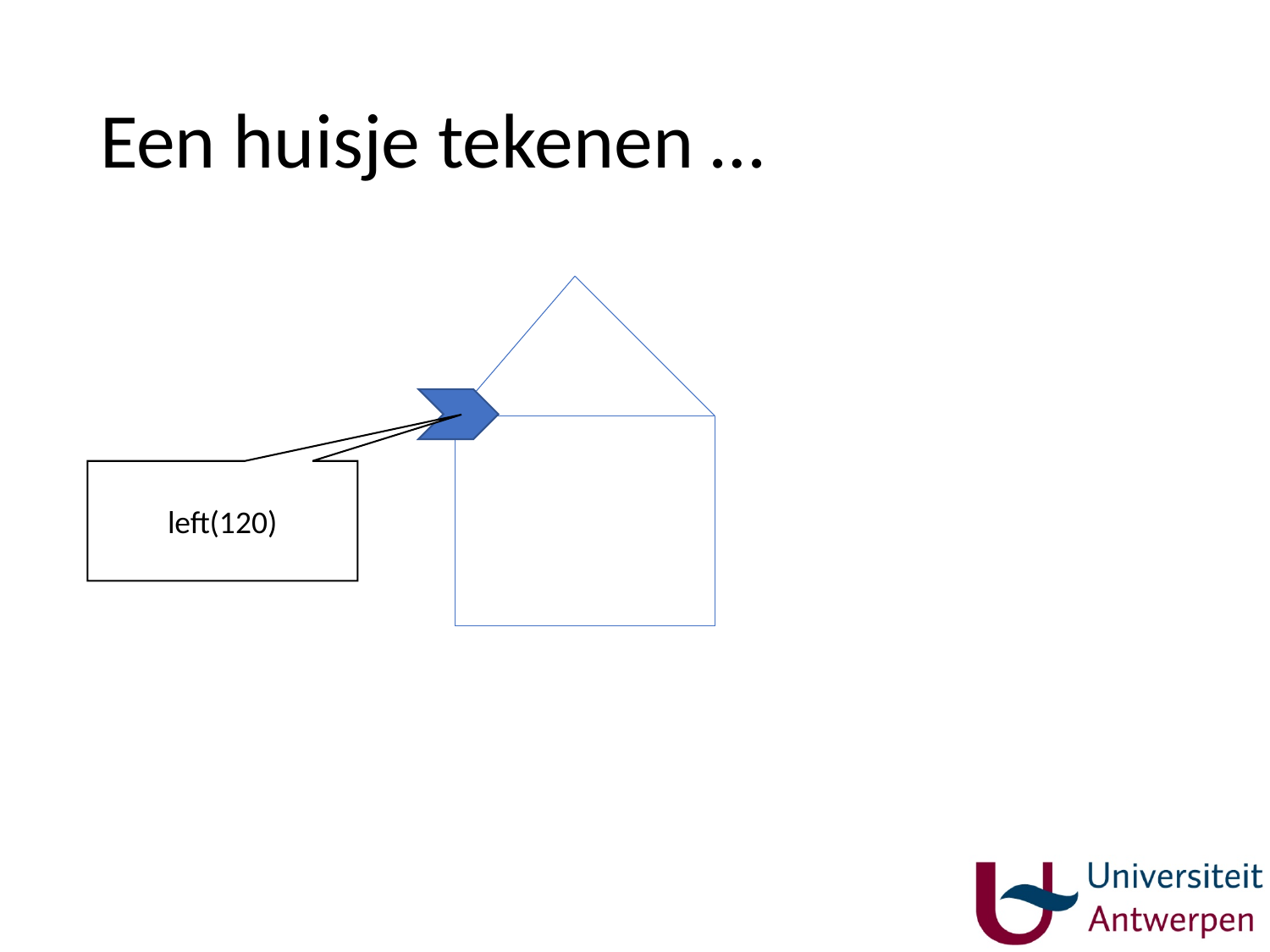

# Een huisje tekenen …

left(120)
17